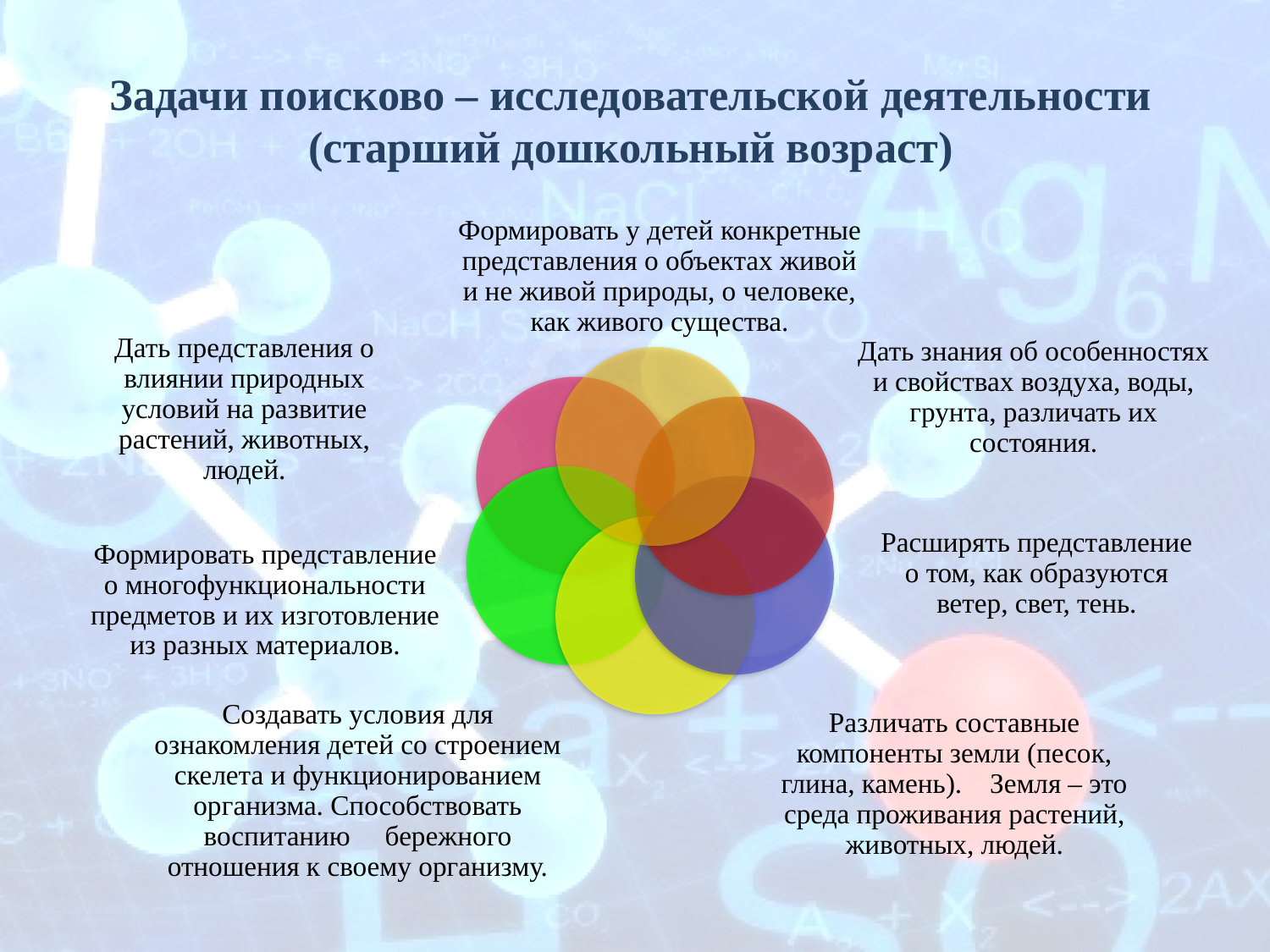

# Задачи поисково – исследовательской деятельности (старший дошкольный возраст)
Формировать у детей конкретные представления о объектах живой и не живой природы, о человеке, как живого существа.

Дать представления о влиянии природных условий на развитие растений, животных, людей.
Дать знания об особенностях и свойствах воздуха, воды, грунта, различать их состояния.

Расширять представление о том, как образуются ветер, свет, тень.

Формировать представление о многофункциональности предметов и их изготовление из разных материалов.

Различать составные компоненты земли (песок, глина, камень).    Земля – это среда проживания растений, животных, людей.
Создавать условия для ознакомления детей со строением скелета и функционированием организма. Способствовать воспитанию     бережного отношения к своему организму.